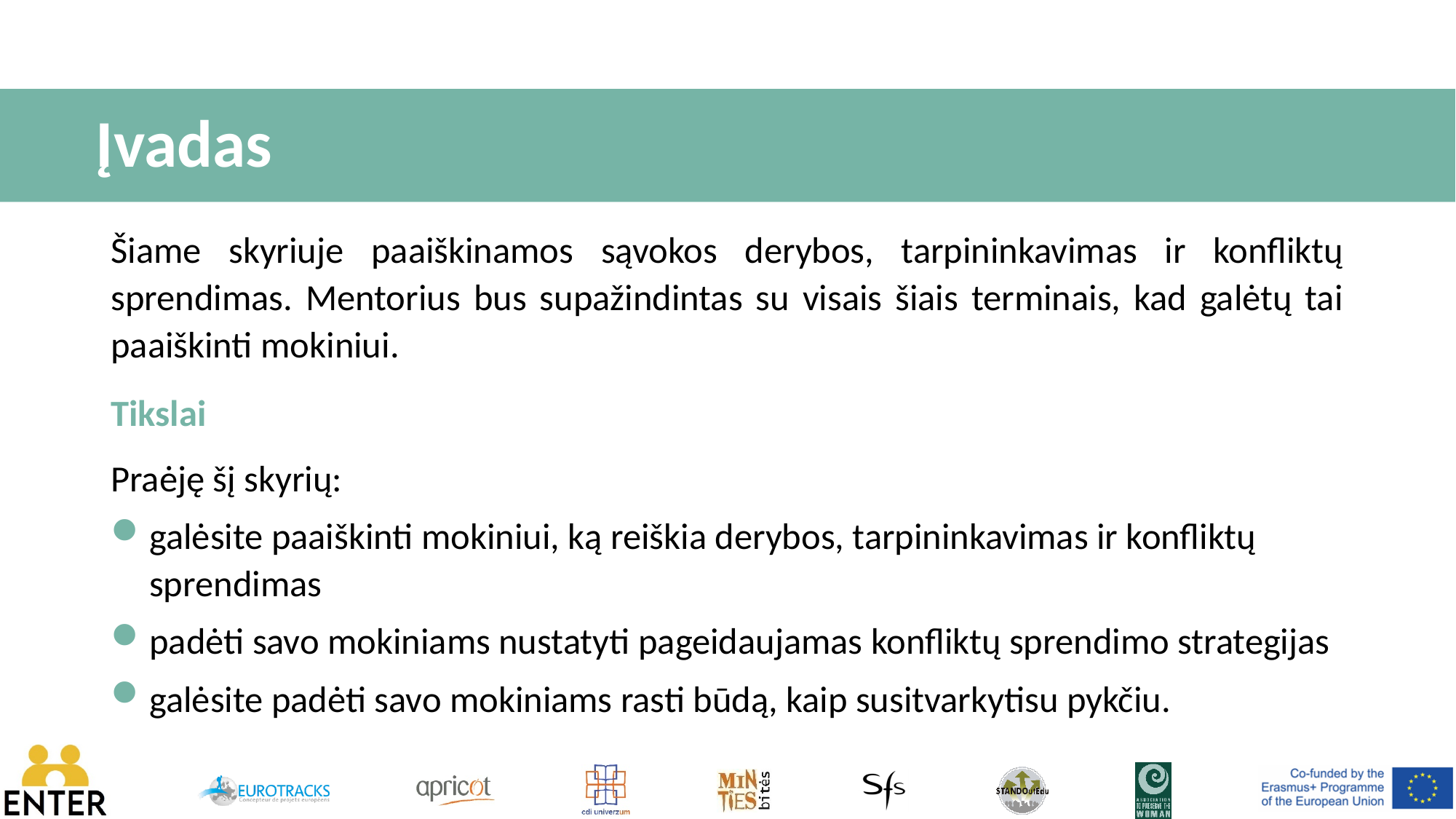

# Įvadas
Šiame skyriuje paaiškinamos sąvokos derybos, tarpininkavimas ir konfliktų sprendimas. Mentorius bus supažindintas su visais šiais terminais, kad galėtų tai paaiškinti mokiniui.
Tikslai
Praėję šį skyrių:
galėsite paaiškinti mokiniui, ką reiškia derybos, tarpininkavimas ir konfliktų sprendimas
padėti savo mokiniams nustatyti pageidaujamas konfliktų sprendimo strategijas
galėsite padėti savo mokiniams rasti būdą, kaip susitvarkytisu pykčiu.